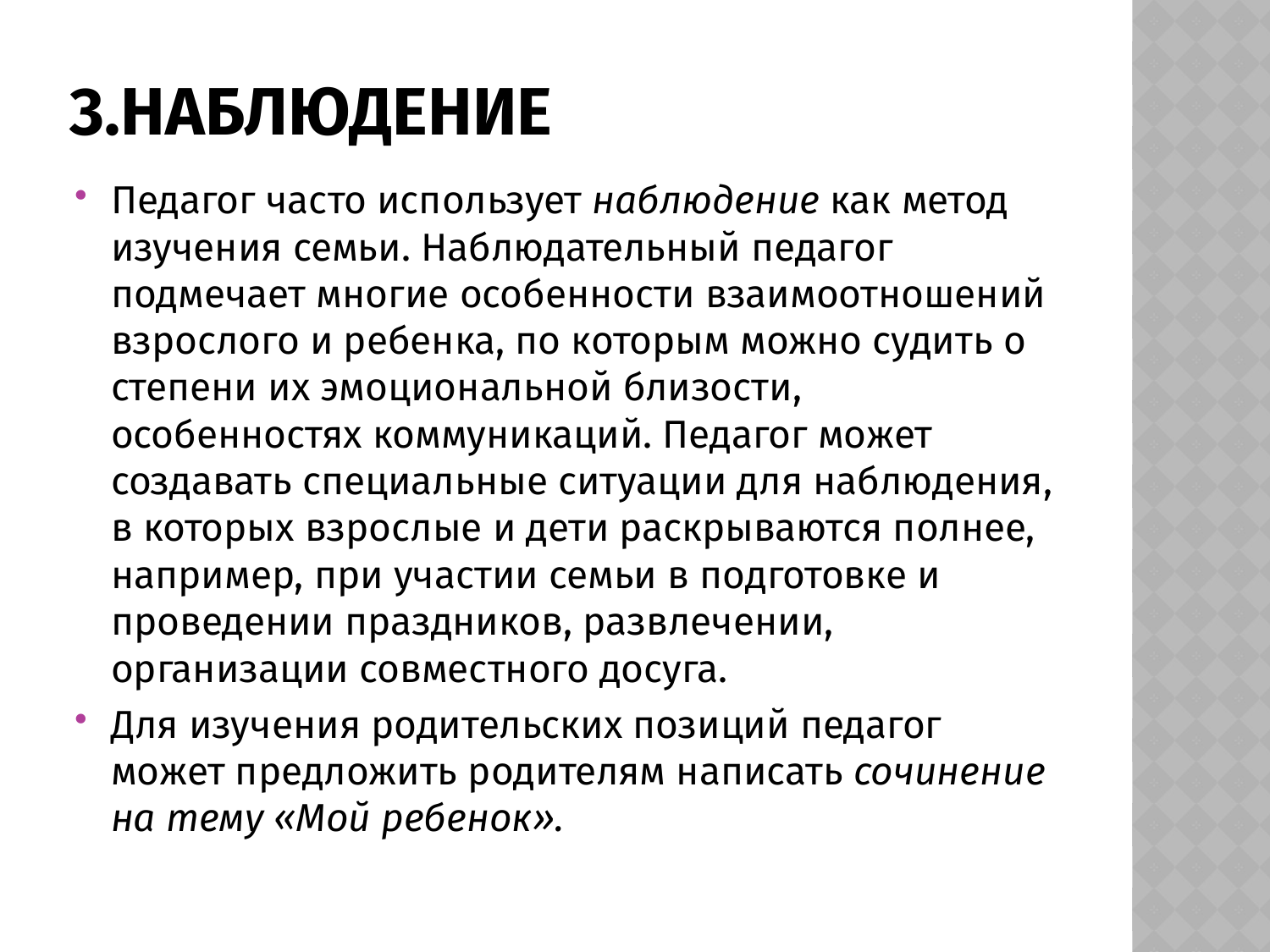

# 3.Наблюдение
Педагог часто использует наблюдение как метод изучения семьи. Наблюдательный педагог подмечает многие особенности взаимоотношений взрослого и ребенка, по которым можно судить о степени их эмоциональной близости, особенностях коммуникаций. Педагог может создавать специальные ситуации для наблюдения, в которых взрослые и дети раскрываются полнее, например, при участии семьи в подготовке и проведении праздников, развлечении, организации совместного досуга.
Для изучения родительских позиций педагог может предложить родителям написать сочинение на тему «Мой ребенок».